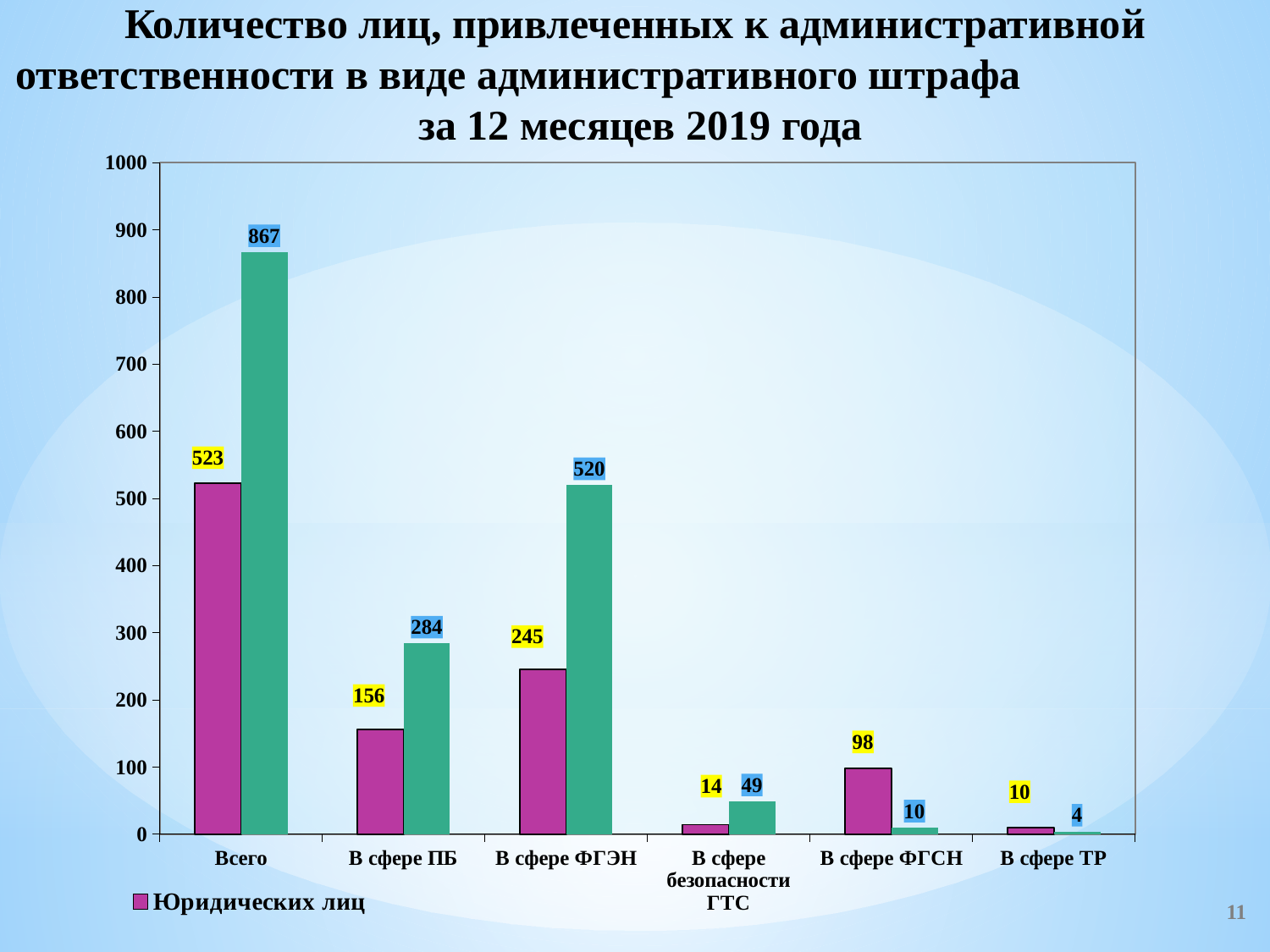

Количество лиц, привлеченных к административной ответственности в виде административного штрафа                        за 12 месяцев 2019 года

### Chart

| Category | Юридических лиц  | Должностных лиц  |
|---|---|---|
| Всего | 523.0 | 867.0 |
| В сфере ПБ | 156.0 | 284.0 |
| В сфере ФГЭН | 245.0 | 520.0 |
| В сфере безопасности ГТС | 14.0 | 49.0 |
| В сфере ФГСН | 98.0 | 10.0 |
| В сфере ТР | 10.0 | 4.0 |
11